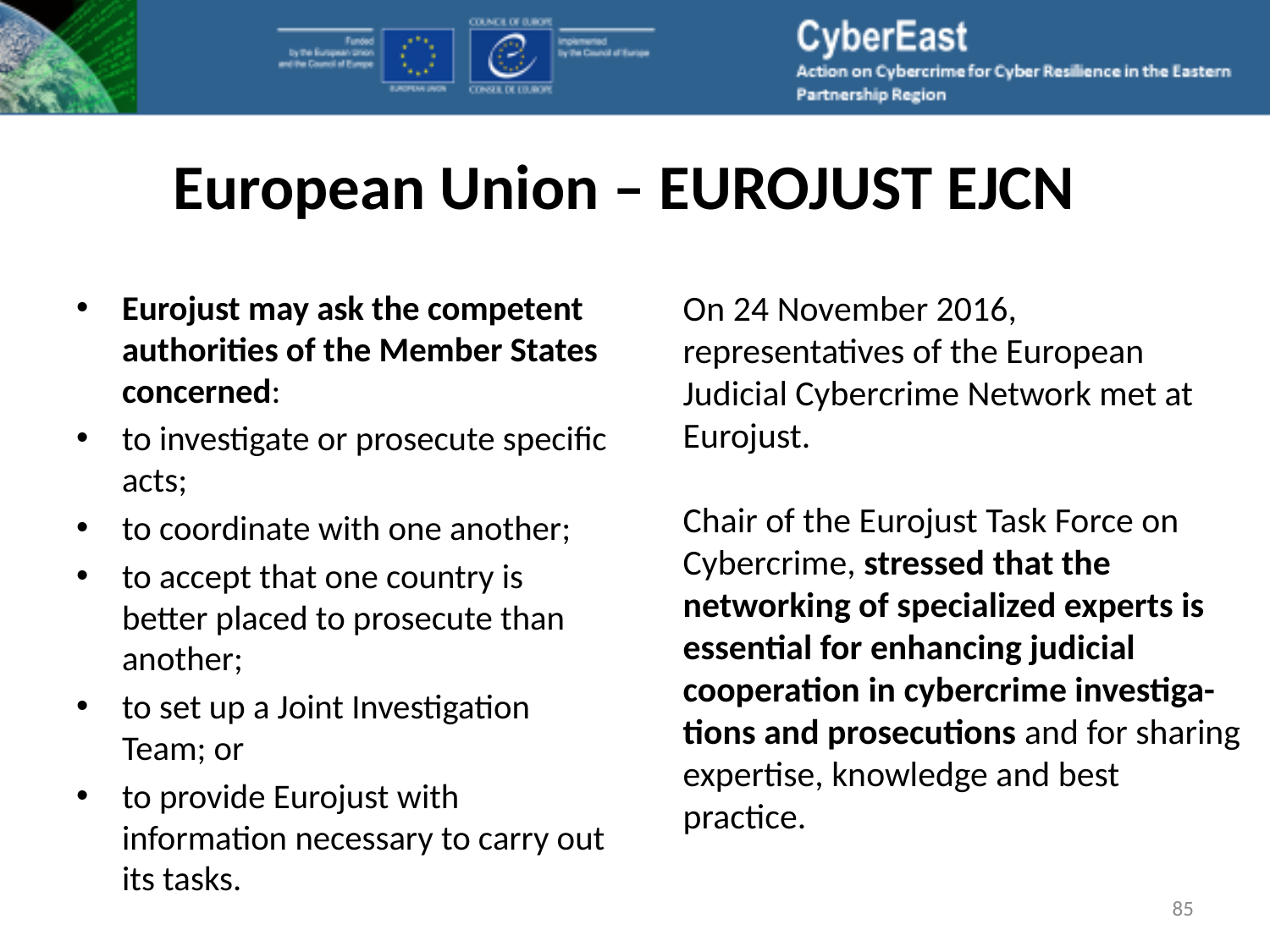

# European Union – EUROJUST EJCN
Eurojust may ask the competent authorities of the Member States concerned:
to investigate or prosecute specific acts;
to coordinate with one another;
to accept that one country is better placed to prosecute than another;
to set up a Joint Investigation Team; or
to provide Eurojust with information necessary to carry out its tasks.

On 24 November 2016, representatives of the European Judicial Cybercrime Network met at Eurojust.

Chair of the Eurojust Task Force on Cybercrime, stressed that the networking of specialized experts is essential for enhancing judicial cooperation in cybercrime investiga-tions and prosecutions and for sharing expertise, knowledge and best practice.
85